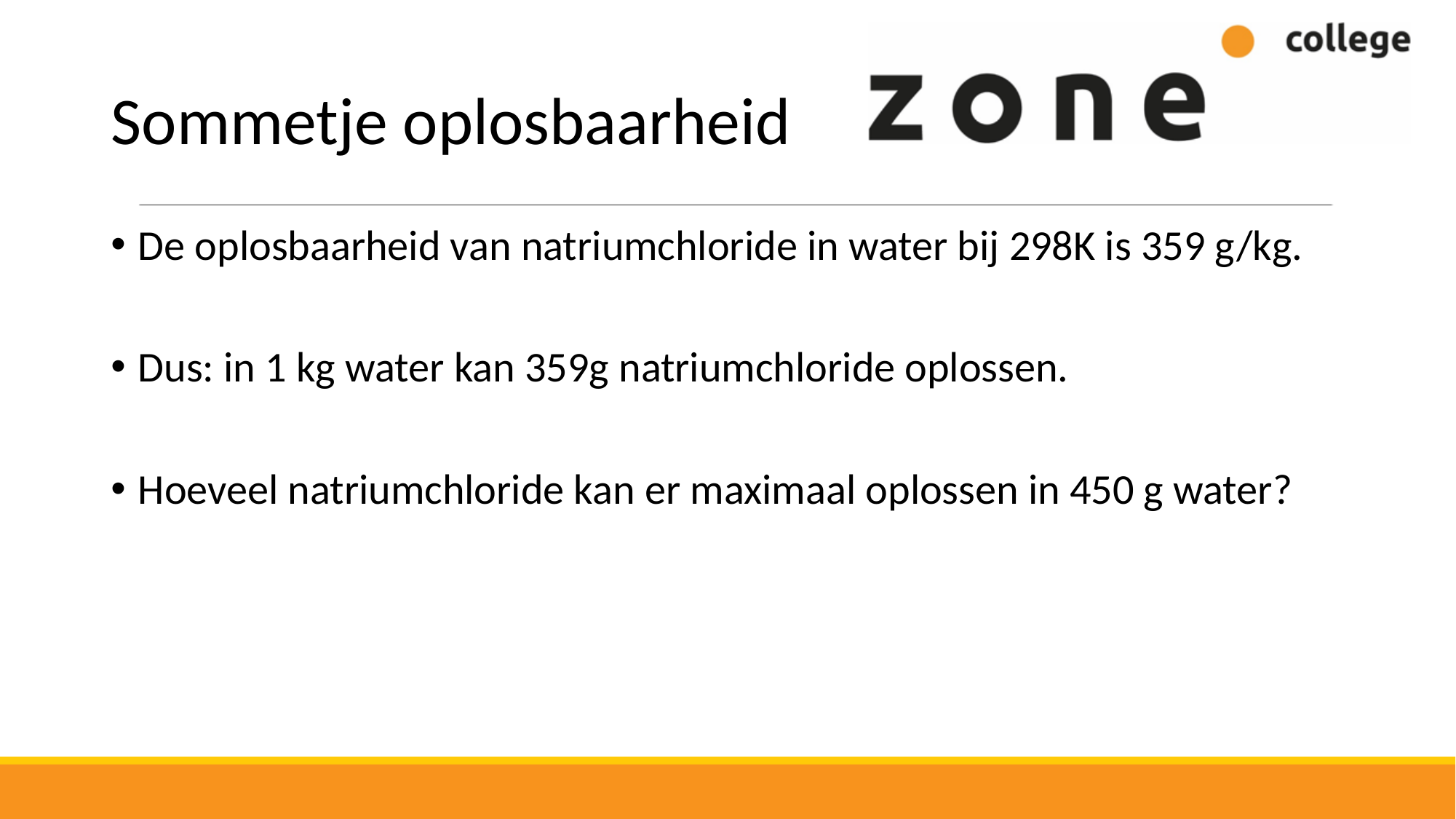

# Sommetje oplosbaarheid
De oplosbaarheid van natriumchloride in water bij 298K is 359 g/kg.

Dus: in 1 kg water kan 359g natriumchloride oplossen.

Hoeveel natriumchloride kan er maximaal oplossen in 450 g water?